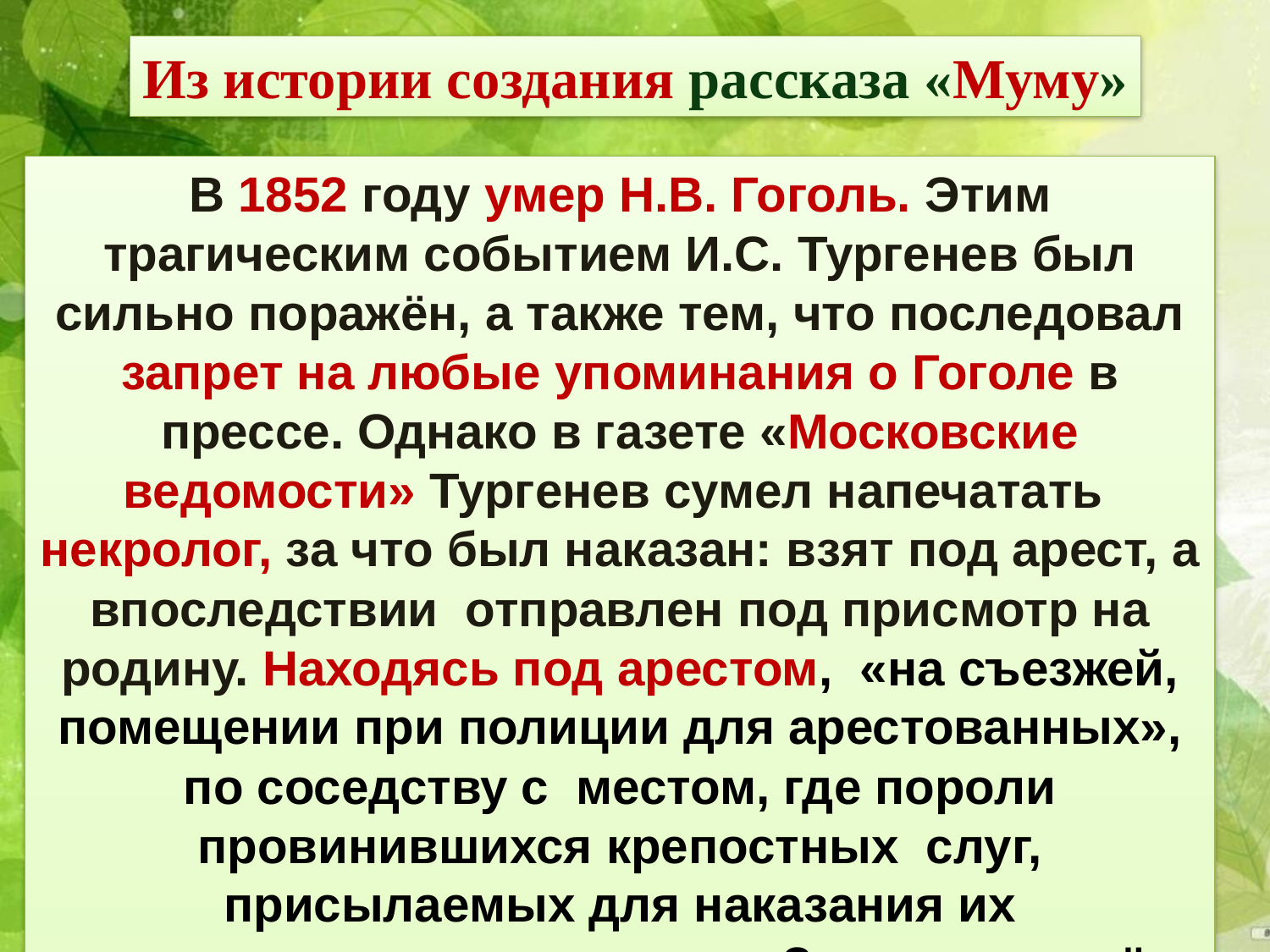

Из истории создания рассказа «Муму»
В 1852 году умер Н.В. Гоголь. Этим трагическим событием И.С. Тургенев был сильно поражён, а также тем, что последовал запрет на любые упоминания о Гоголе в прессе. Однако в газете «Московские ведомости» Тургенев сумел напечатать  некролог, за что был наказан: взят под арест, а впоследствии  отправлен под присмотр на родину. Находясь под арестом,  «на съезжей, помещении при полиции для арестованных», по соседству с  местом, где пороли провинившихся крепостных  слуг, присылаемых для наказания их владельцами , жил писатель. Здесь под  хлёст розг и крики крестьян  он продолжал работать и  писать. В такой обстановке  появился  рассказ «Муму».